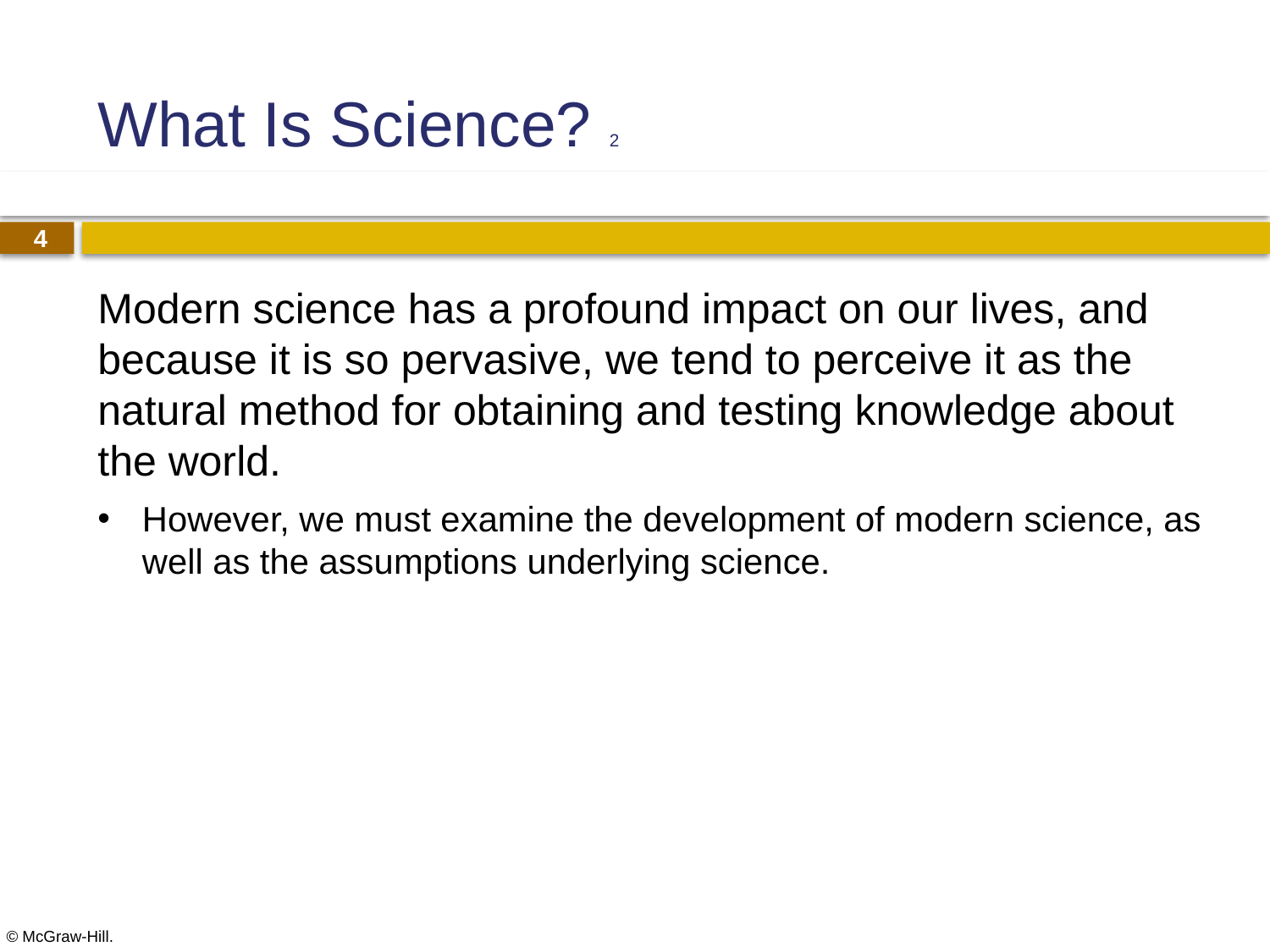

# What Is Science? 2
Modern science has a profound impact on our lives, and because it is so pervasive, we tend to perceive it as the natural method for obtaining and testing knowledge about the world.
However, we must examine the development of modern science, as well as the assumptions underlying science.